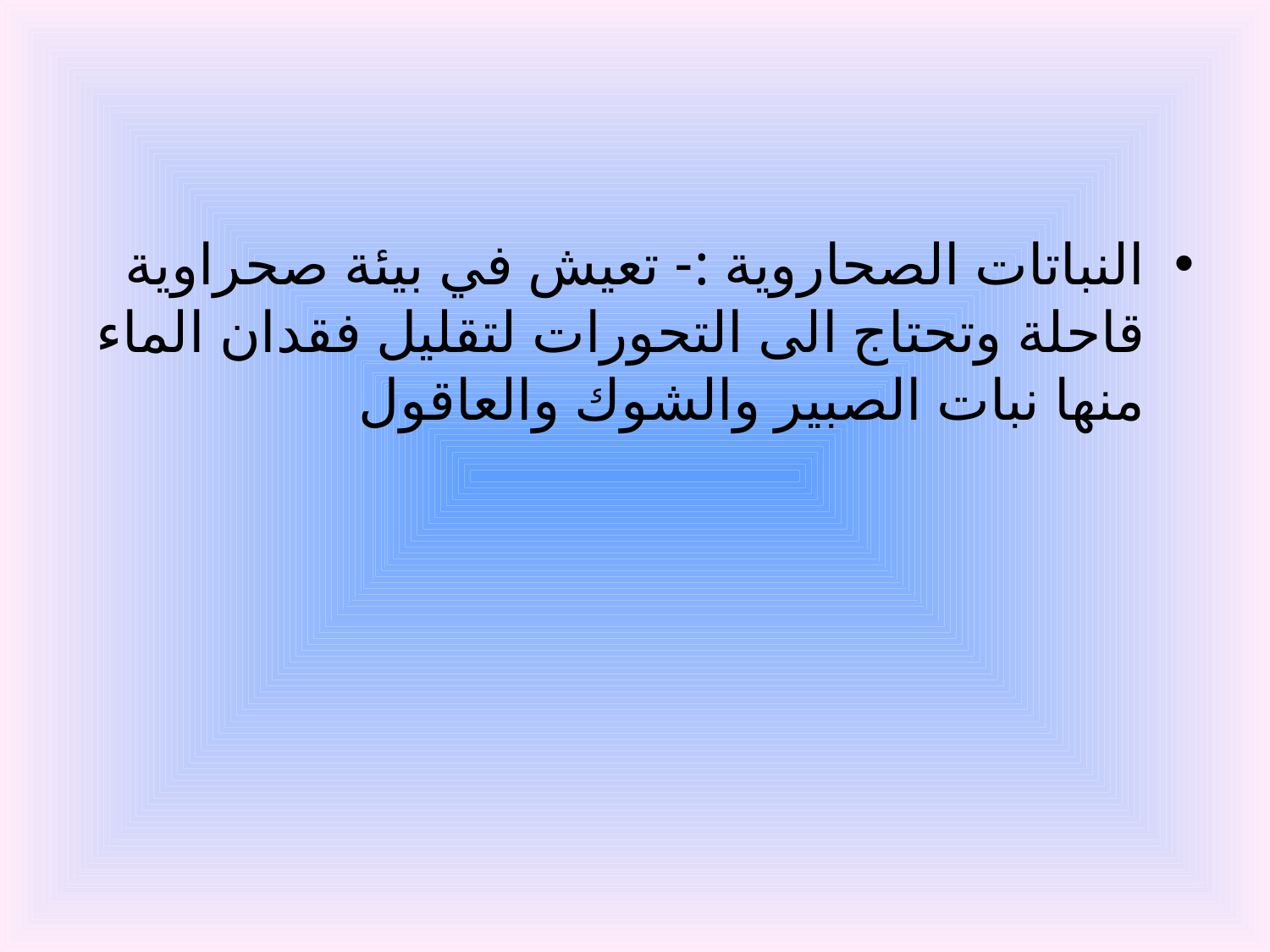

#
النباتات الصحاروية :- تعيش في بيئة صحراوية قاحلة وتحتاج الى التحورات لتقليل فقدان الماء منها نبات الصبير والشوك والعاقول